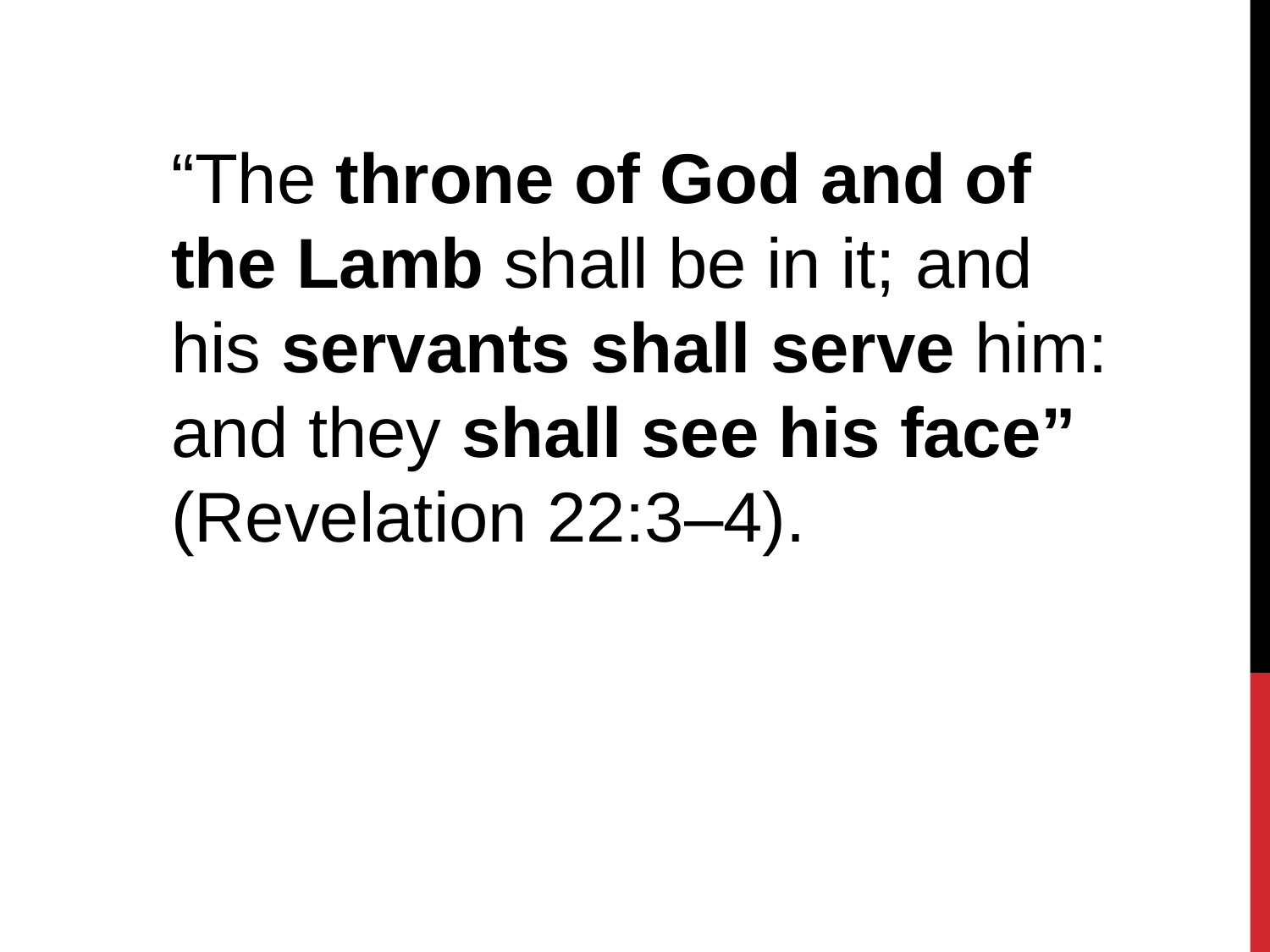

“The throne of God and of the Lamb shall be in it; and his servants shall serve him: and they shall see his face”
(Revelation 22:3–4).